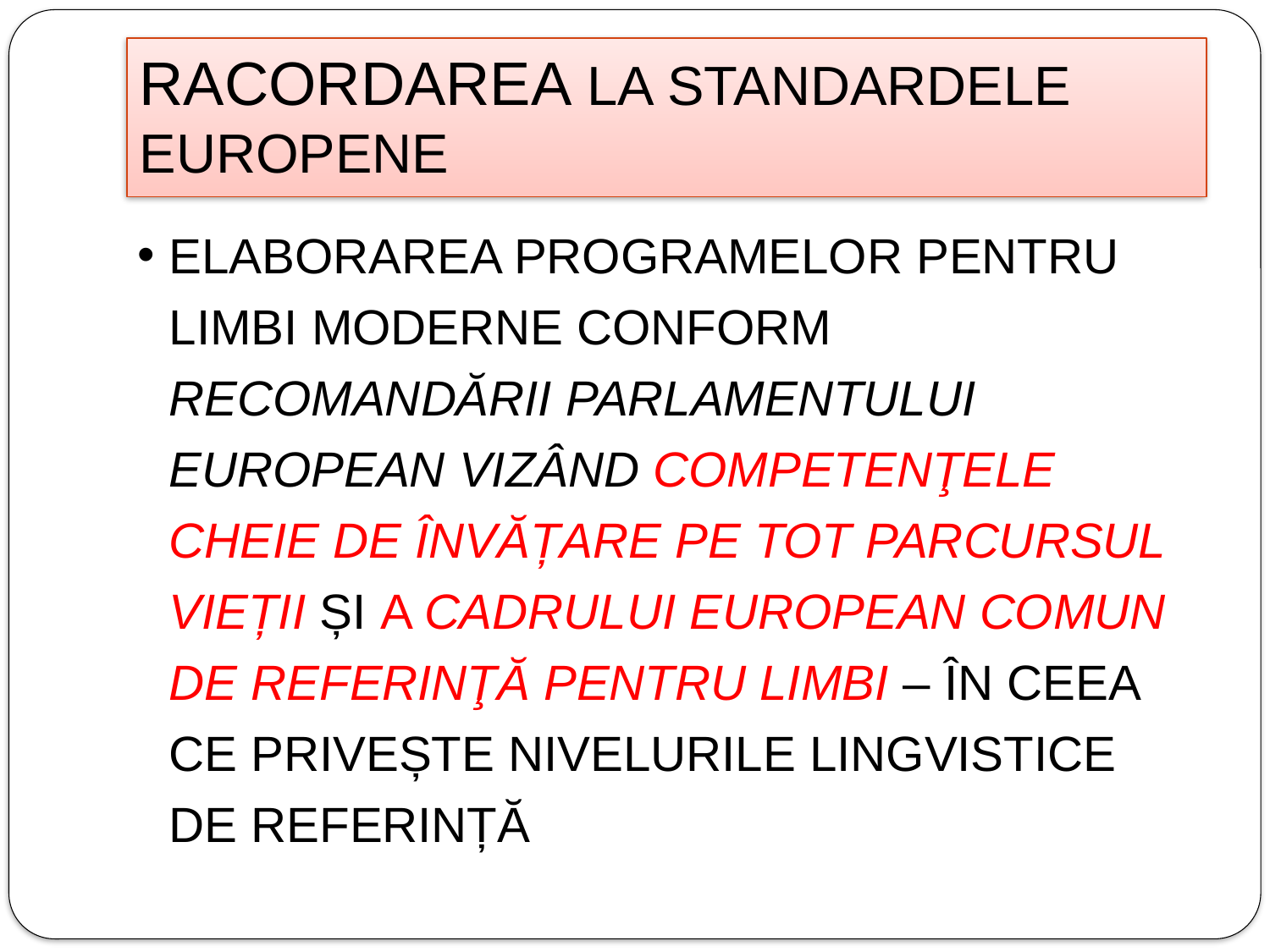

# Racordarea la standardele europene
Elaborarea programelor pentru limbi moderne conform Recomandării Parlamentului European vizând competenţele cheie de învățare pe tot parcursul vieții și a Cadrului European Comun de Referinţă pentru Limbi – în ceea ce privește nivelurile lingvistice de referință